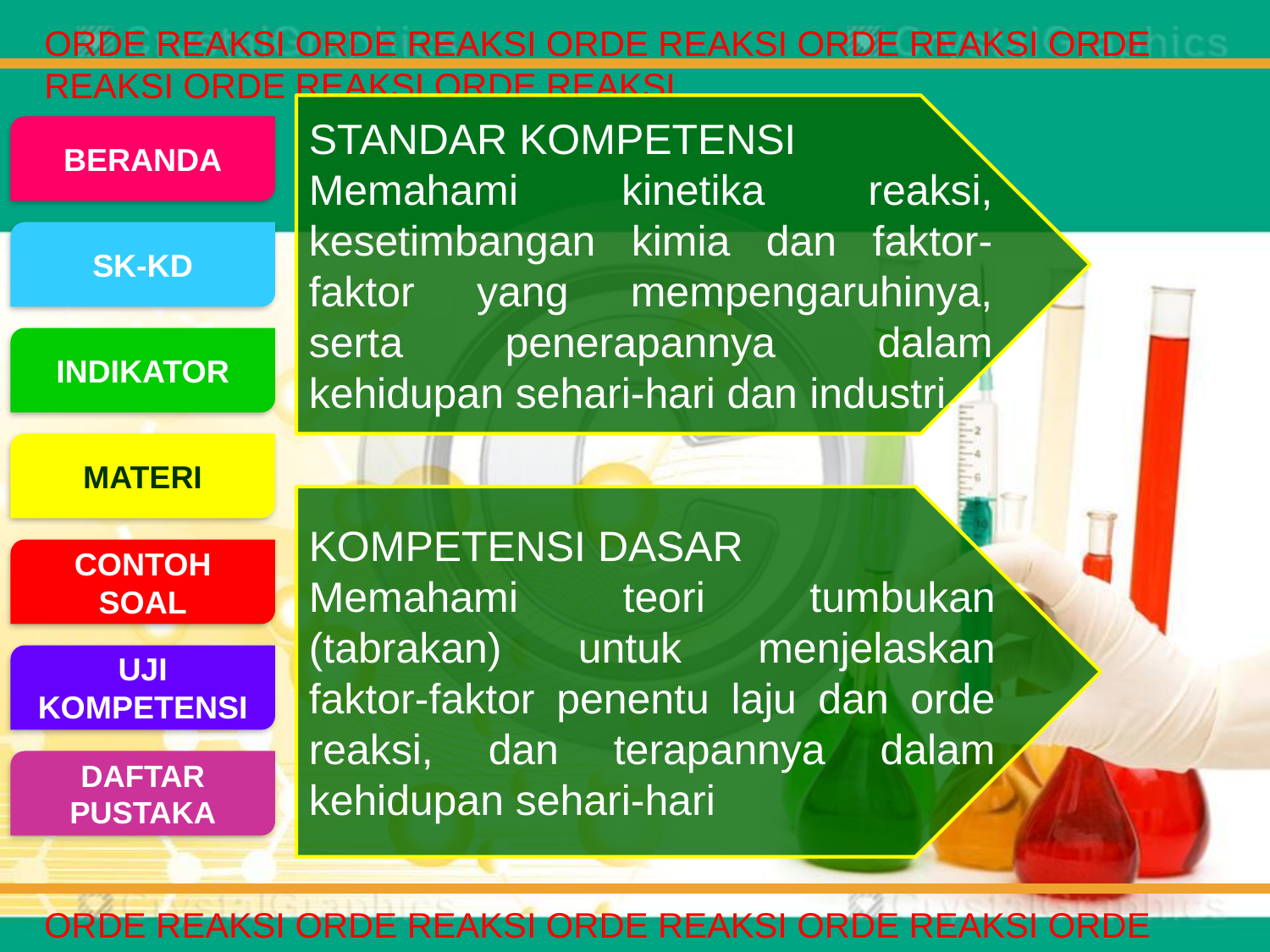

ORDE REAKSI ORDE REAKSI ORDE REAKSI ORDE REAKSI ORDE REAKSI ORDE REAKSI ORDE REAKSI

STANDAR KOMPETENSI
Memahami kinetika reaksi, kesetimbangan kimia dan faktor-faktor yang mempengaruhinya, serta penerapannya dalam kehidupan sehari-hari dan industri.

BERANDA
SK-KD
INDIKATOR
MATERI

KOMPETENSI DASAR
Memahami teori tumbukan (tabrakan) untuk menjelaskan faktor-faktor penentu laju dan orde reaksi, dan terapannya dalam kehidupan sehari-hari

CONTOH SOAL
UJI KOMPETENSI
DAFTAR PUSTAKA
ORDE REAKSI ORDE REAKSI ORDE REAKSI ORDE REAKSI ORDE REAKSI ORDE REAKSI ORDE REAKSI